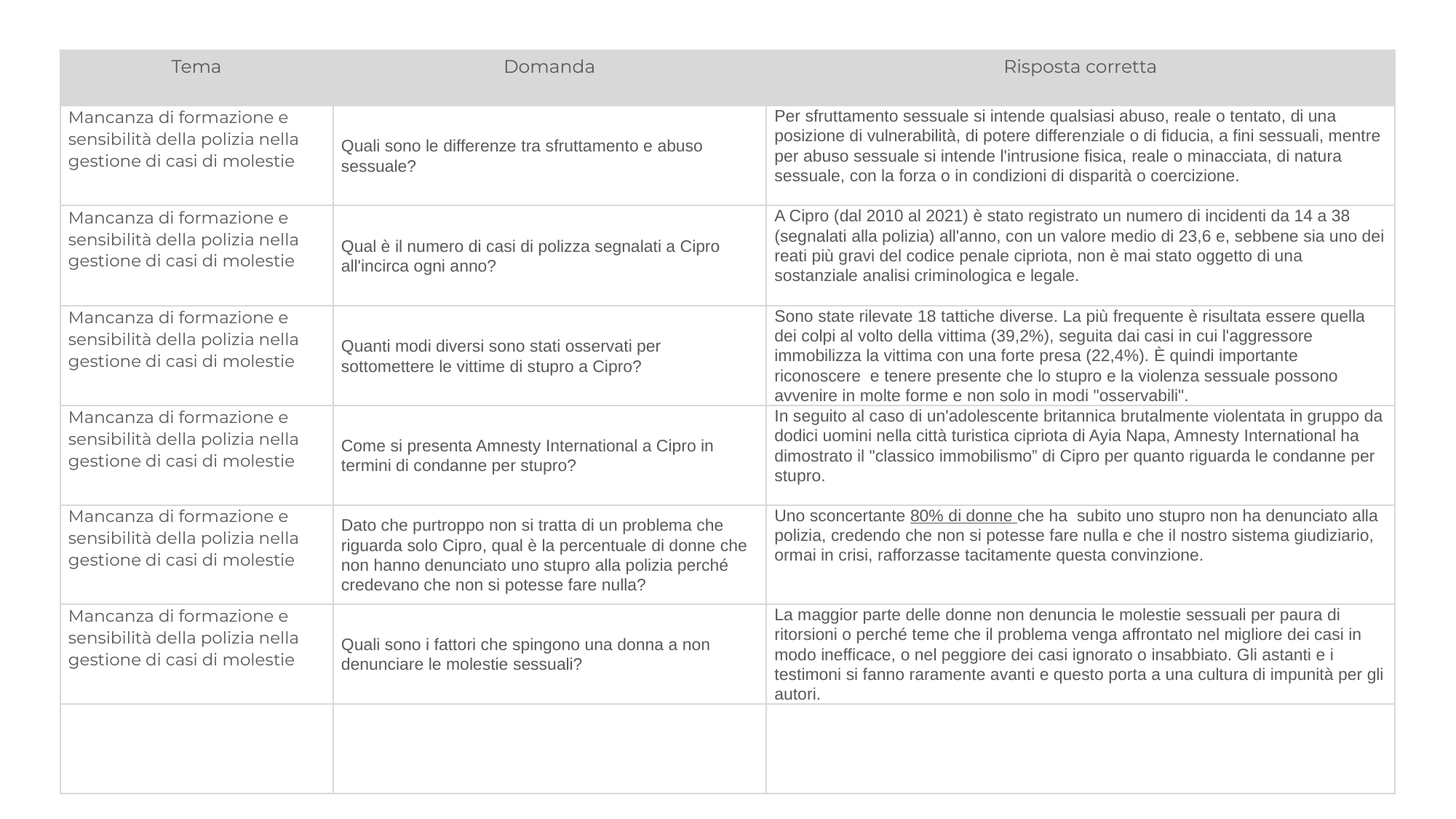

| Tema | Domanda | Risposta corretta |
| --- | --- | --- |
| Mancanza di formazione e sensibilità della polizia nella gestione di casi di molestie | Quali sono le differenze tra sfruttamento e abuso sessuale? | Per sfruttamento sessuale si intende qualsiasi abuso, reale o tentato, di una posizione di vulnerabilità, di potere differenziale o di fiducia, a fini sessuali, mentre per abuso sessuale si intende l'intrusione fisica, reale o minacciata, di natura sessuale, con la forza o in condizioni di disparità o coercizione. |
| Mancanza di formazione e sensibilità della polizia nella gestione di casi di molestie | Qual è il numero di casi di polizza segnalati a Cipro all'incirca ogni anno? | A Cipro (dal 2010 al 2021) è stato registrato un numero di incidenti da 14 a 38 (segnalati alla polizia) all'anno, con un valore medio di 23,6 e, sebbene sia uno dei reati più gravi del codice penale cipriota, non è mai stato oggetto di una sostanziale analisi criminologica e legale. |
| Mancanza di formazione e sensibilità della polizia nella gestione di casi di molestie | Quanti modi diversi sono stati osservati per sottomettere le vittime di stupro a Cipro? | Sono state rilevate 18 tattiche diverse. La più frequente è risultata essere quella dei colpi al volto della vittima (39,2%), seguita dai casi in cui l'aggressore immobilizza la vittima con una forte presa (22,4%). È quindi importante riconoscere e tenere presente che lo stupro e la violenza sessuale possono avvenire in molte forme e non solo in modi "osservabili". |
| Mancanza di formazione e sensibilità della polizia nella gestione di casi di molestie | Come si presenta Amnesty International a Cipro in termini di condanne per stupro? | In seguito al caso di un'adolescente britannica brutalmente violentata in gruppo da dodici uomini nella città turistica cipriota di Ayia Napa, Amnesty International ha dimostrato il "classico immobilismo” di Cipro per quanto riguarda le condanne per stupro. |
| Mancanza di formazione e sensibilità della polizia nella gestione di casi di molestie | Dato che purtroppo non si tratta di un problema che riguarda solo Cipro, qual è la percentuale di donne che non hanno denunciato uno stupro alla polizia perché credevano che non si potesse fare nulla? | Uno sconcertante 80% di donne che ha subito uno stupro non ha denunciato alla polizia, credendo che non si potesse fare nulla e che il nostro sistema giudiziario, ormai in crisi, rafforzasse tacitamente questa convinzione. |
| Mancanza di formazione e sensibilità della polizia nella gestione di casi di molestie | Quali sono i fattori che spingono una donna a non denunciare le molestie sessuali? | La maggior parte delle donne non denuncia le molestie sessuali per paura di ritorsioni o perché teme che il problema venga affrontato nel migliore dei casi in modo inefficace, o nel peggiore dei casi ignorato o insabbiato. Gli astanti e i testimoni si fanno raramente avanti e questo porta a una cultura di impunità per gli autori. |
|  |  |  |